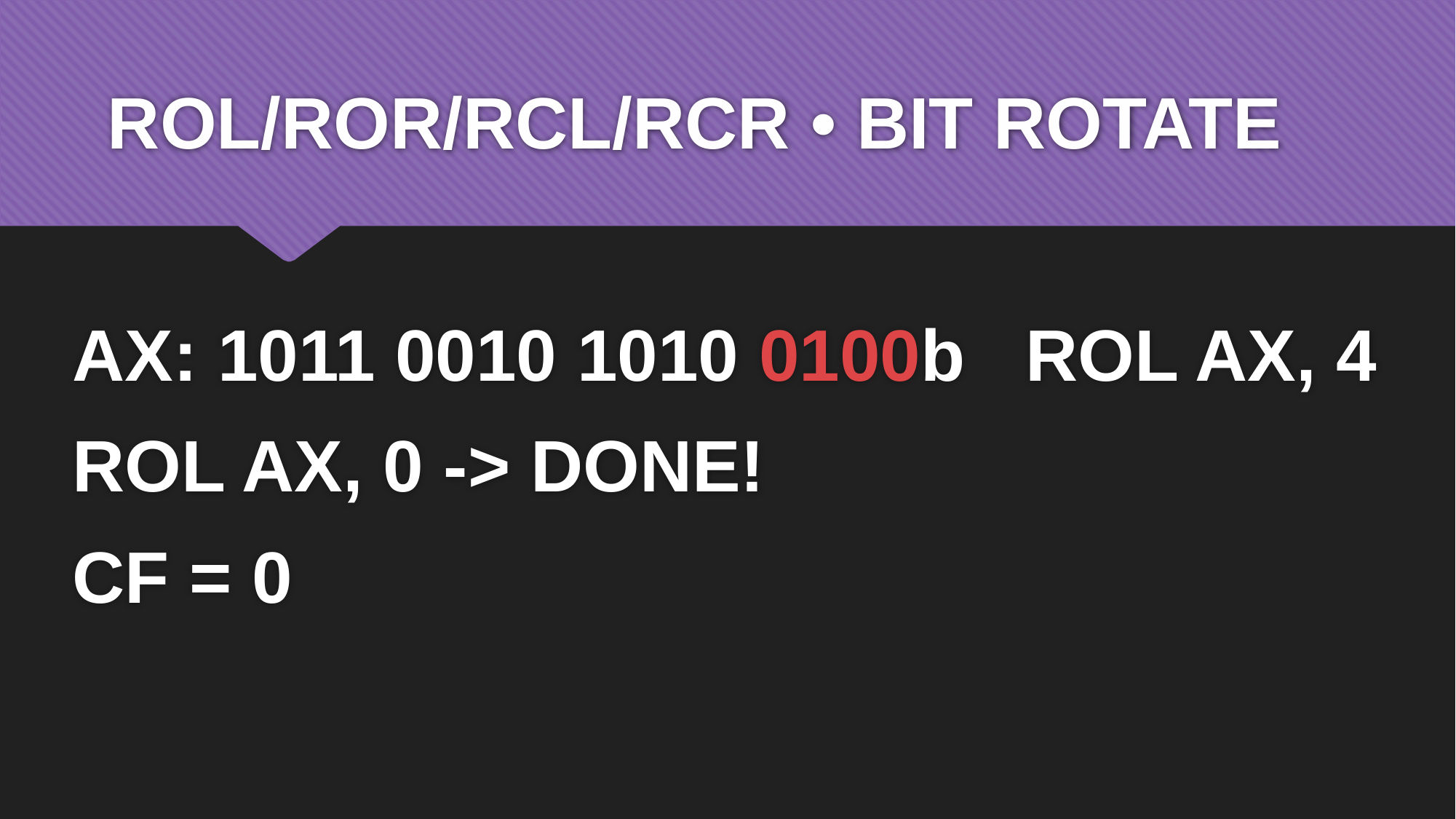

# ROL/ROR/RCL/RCR • BIT ROTATE
AX: 1011 0010 1010 0100b   ROL AX, 4
ROL AX, 0 -> DONE!
CF = 0